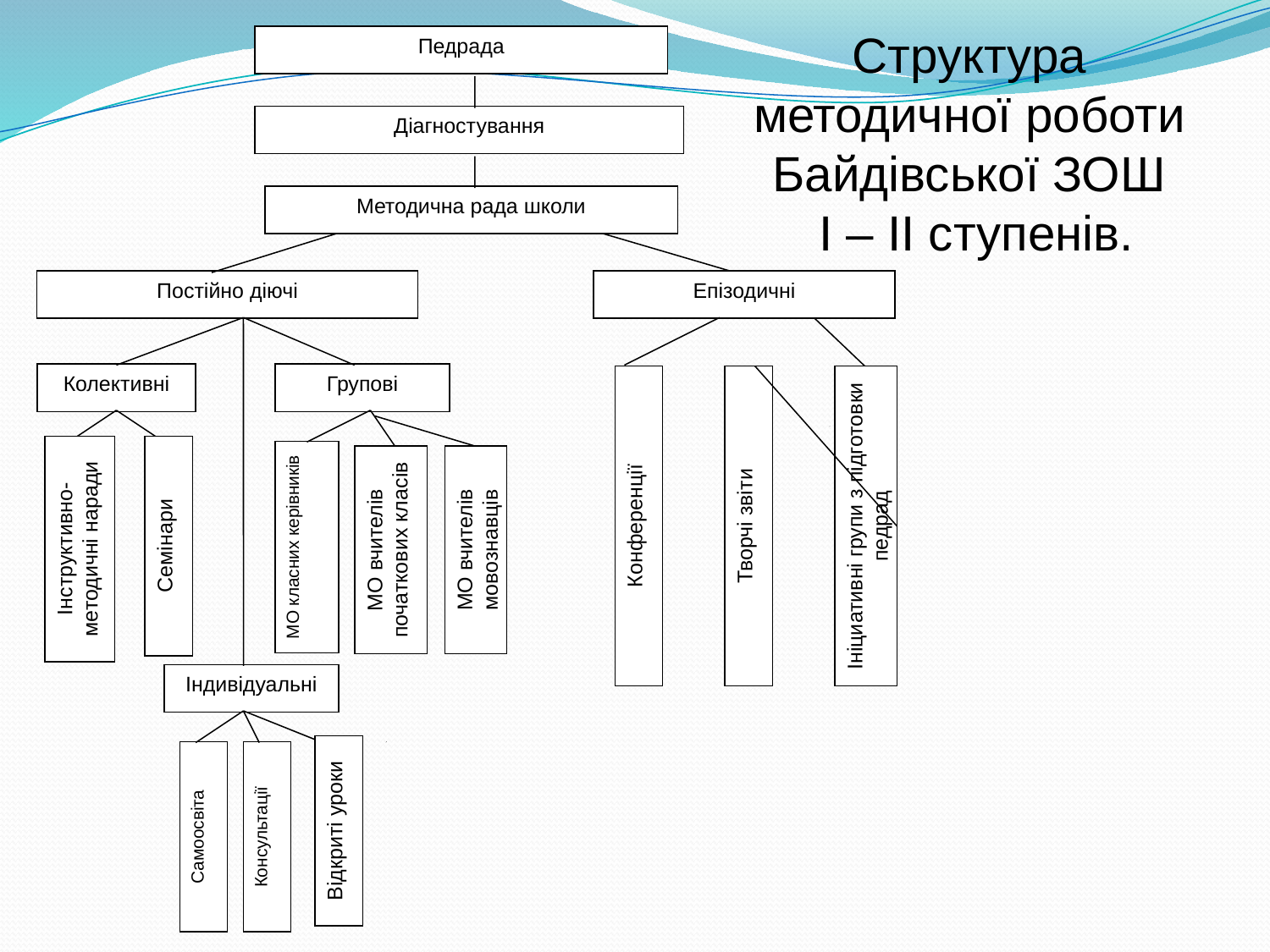

Структура
методичної роботи
Байдівської ЗОШ
І – ІІ ступенів.

Педрада

Діагностування

Методична рада школи

Постійно діючі
Епізодичні

Колективні
Групові

МО класних керівників
Ініциативні групи з підготовки педрад
Конференції
Творчі звіти
МО вчителів початкових класів
Інструктивно-методичні наради
МО вчителів мовознавців
Семінари
Індивідуальні

Самоосвіта
Консультації

Відкриті уроки